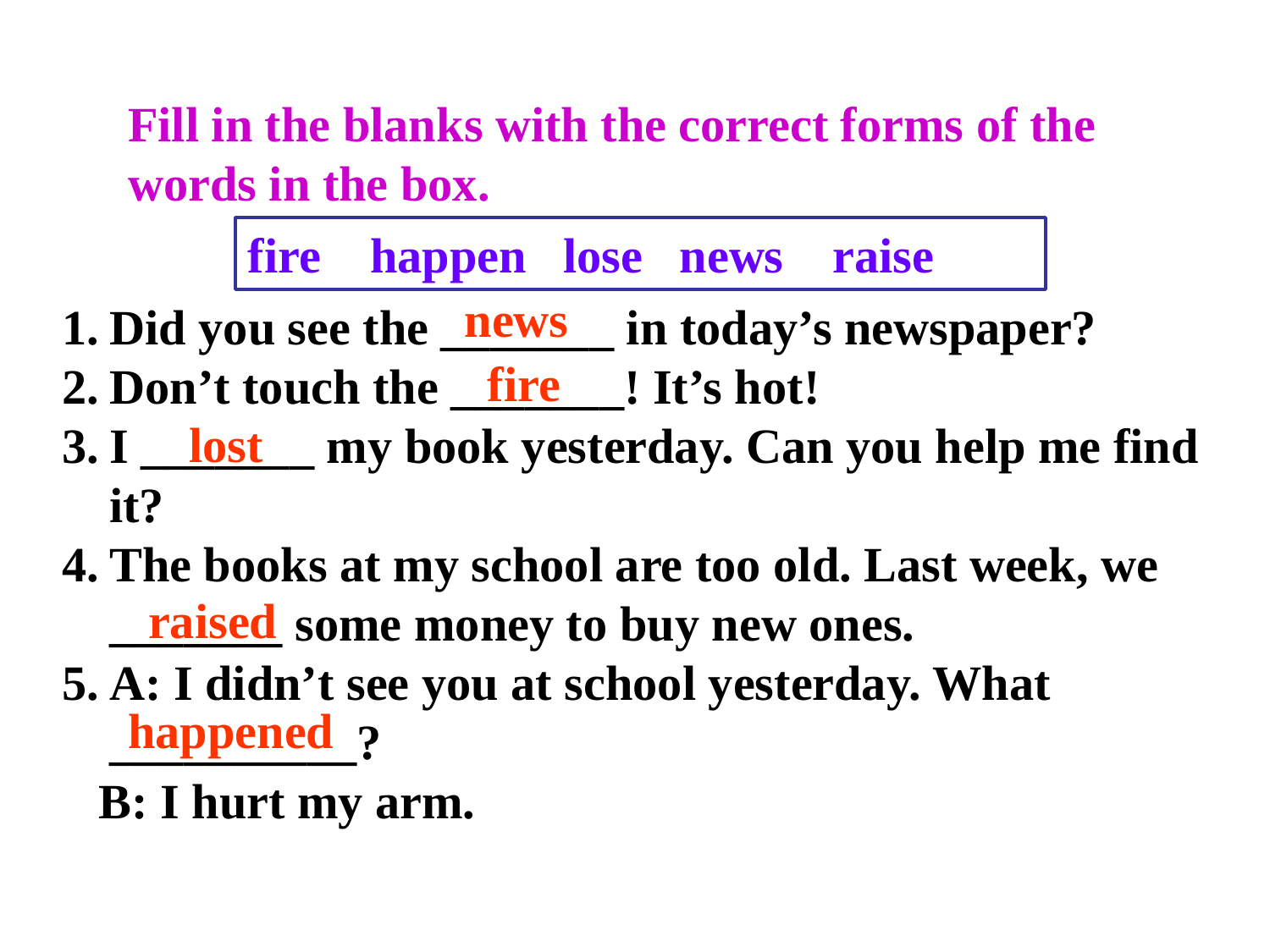

Fill in the blanks with the correct forms of the words in the box.
fire    happen   lose   news    raise
news
Did you see the _______ in today’s newspaper?
Don’t touch the _______! It’s hot!
I _______ my book yesterday. Can you help me find it?
The books at my school are too old. Last week, we _______ some money to buy new ones.
A: I didn’t see you at school yesterday. What __________?
   B: I hurt my arm.
fire
lost
raised
happened